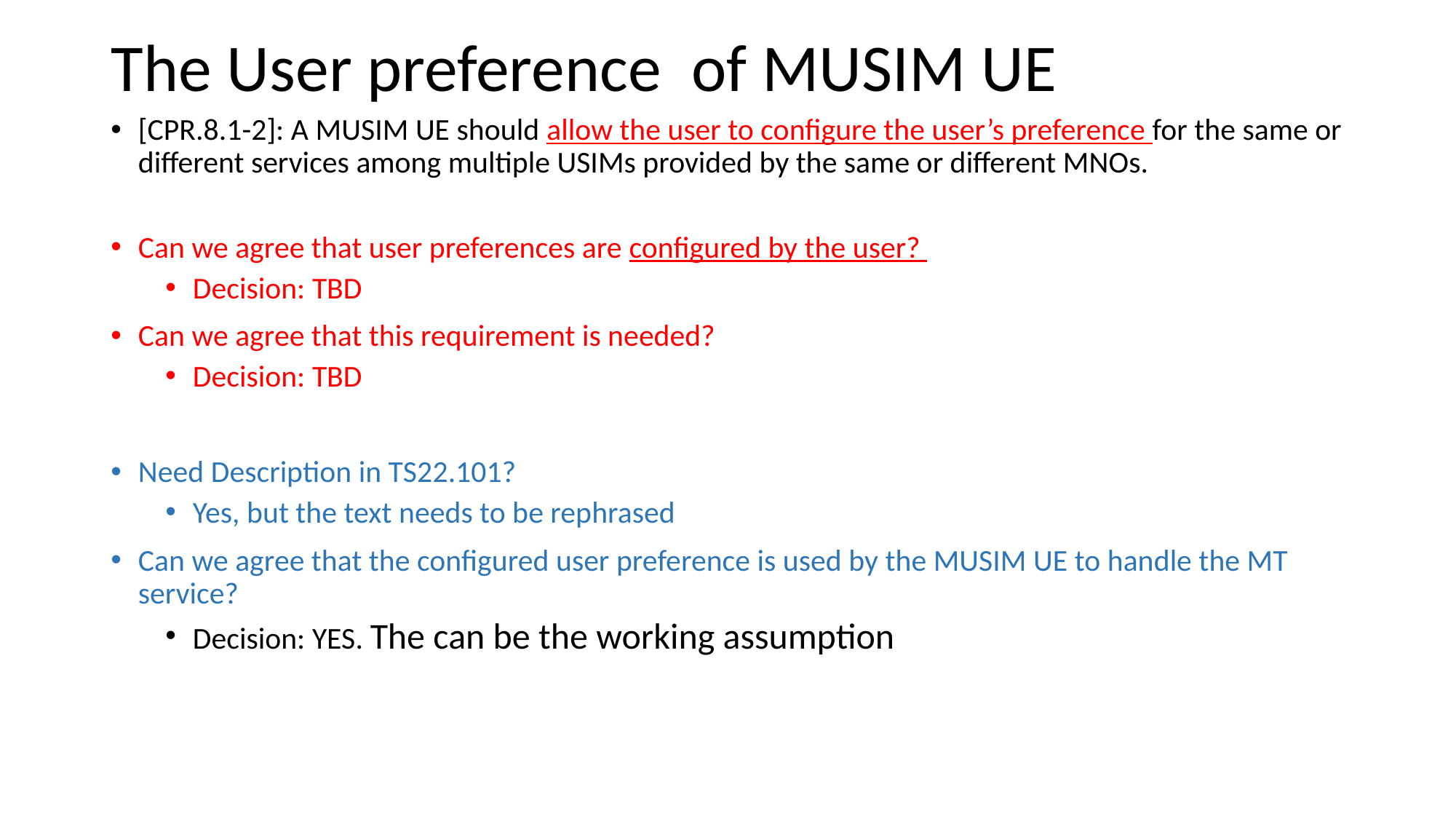

# The User preference  of MUSIM UE
[CPR.8.1-2]: A MUSIM UE should allow the user to configure the user’s preference for the same or different services among multiple USIMs provided by the same or different MNOs.

Can we agree that user preferences are configured by the user?
Decision: TBD
Can we agree that this requirement is needed?
Decision: TBD

Need Description in TS22.101?
Yes, but the text needs to be rephrased
Can we agree that the configured user preference is used by the MUSIM UE to handle the MT service?
Decision: YES. The can be the working assumption